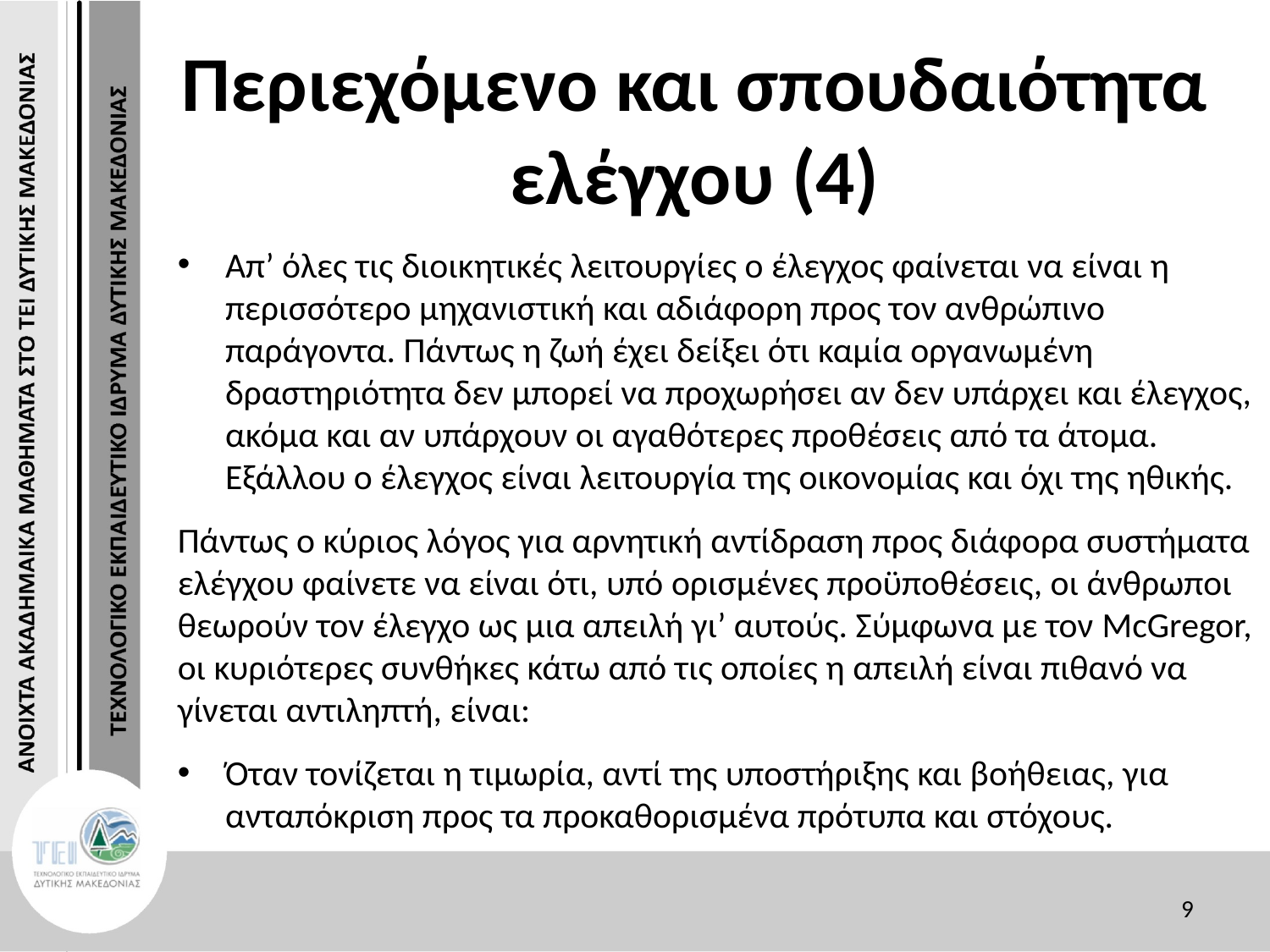

# Περιεχόμενο και σπουδαιότητα ελέγχου (4)
Απ’ όλες τις διοικητικές λειτουργίες ο έλεγχος φαίνεται να είναι η περισσότερο μηχανιστική και αδιάφορη προς τον ανθρώπινο παράγοντα. Πάντως η ζωή έχει δείξει ότι καμία οργανωμένη δραστηριότητα δεν μπορεί να προχωρήσει αν δεν υπάρχει και έλεγχος, ακόμα και αν υπάρχουν οι αγαθότερες προθέσεις από τα άτομα. Εξάλλου ο έλεγχος είναι λειτουργία της οικονομίας και όχι της ηθικής.
Πάντως ο κύριος λόγος για αρνητική αντίδραση προς διάφορα συστήματα ελέγχου φαίνετε να είναι ότι, υπό ορισμένες προϋποθέσεις, οι άνθρωποι θεωρούν τον έλεγχο ως μια απειλή γι’ αυτούς. Σύμφωνα με τον McGregor, οι κυριότερες συνθήκες κάτω από τις οποίες η απειλή είναι πιθανό να γίνεται αντιληπτή, είναι:
Όταν τονίζεται η τιμωρία, αντί της υποστήριξης και βοήθειας, για ανταπόκριση προς τα προκαθορισμένα πρότυπα και στόχους.
9